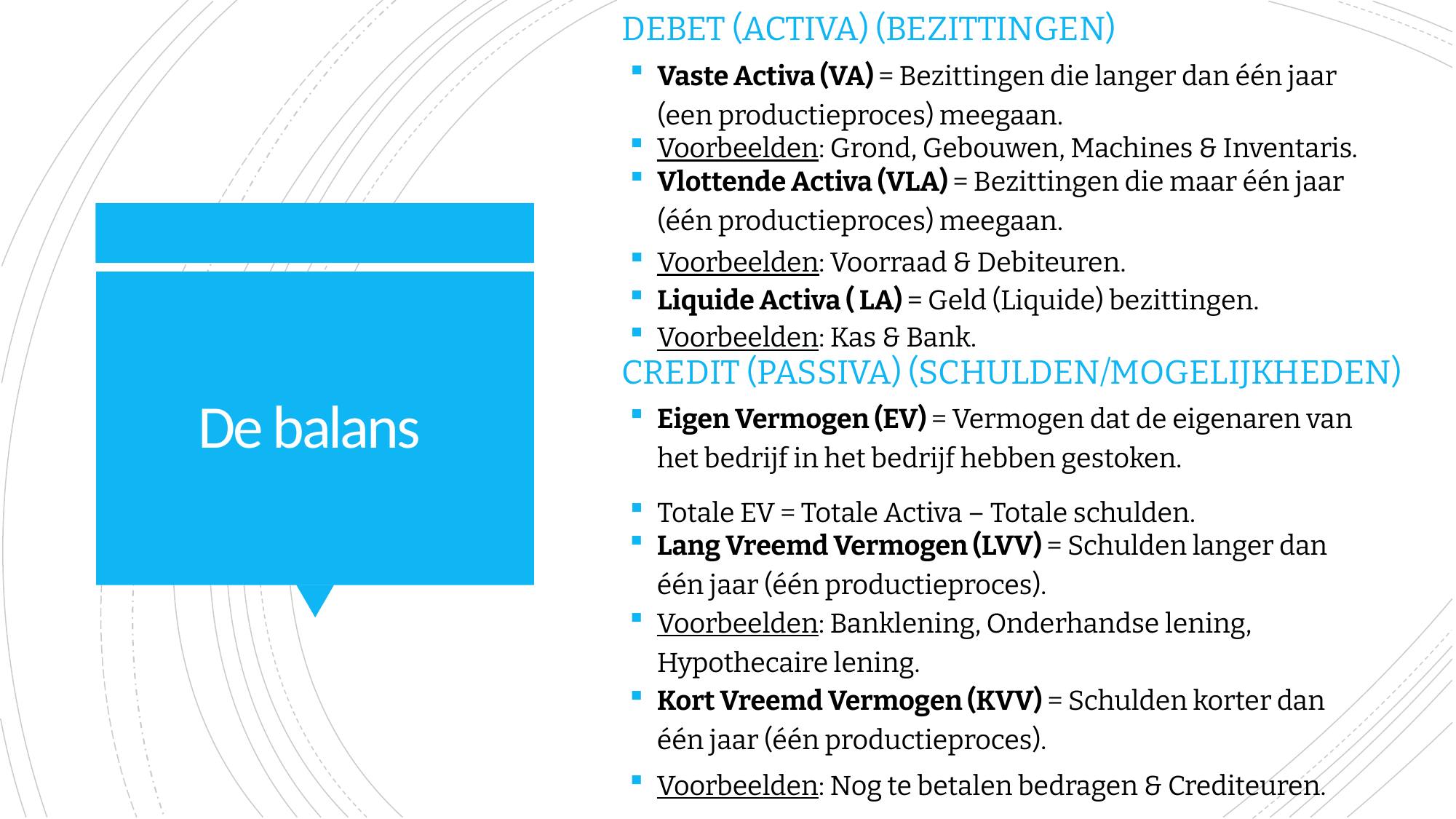

Debet (Activa) (Bezittingen)
Vaste Activa (VA) = Bezittingen die langer dan één jaar (een productieproces) meegaan.
Voorbeelden: Grond, Gebouwen, Machines & Inventaris.
Vlottende Activa (VLA) = Bezittingen die maar één jaar (één productieproces) meegaan.
Voorbeelden: Voorraad & Debiteuren.
Liquide Activa ( LA) = Geld (Liquide) bezittingen.
# De balans
Voorbeelden: Kas & Bank.
Credit (Passiva) (Schulden/mogelijkheden)
Eigen Vermogen (EV) = Vermogen dat de eigenaren van het bedrijf in het bedrijf hebben gestoken.
Totale EV = Totale Activa – Totale schulden.
Lang Vreemd Vermogen (LVV) = Schulden langer dan één jaar (één productieproces).
Voorbeelden: Banklening, Onderhandse lening, Hypothecaire lening.
Kort Vreemd Vermogen (KVV) = Schulden korter dan één jaar (één productieproces).
Voorbeelden: Nog te betalen bedragen & Crediteuren.